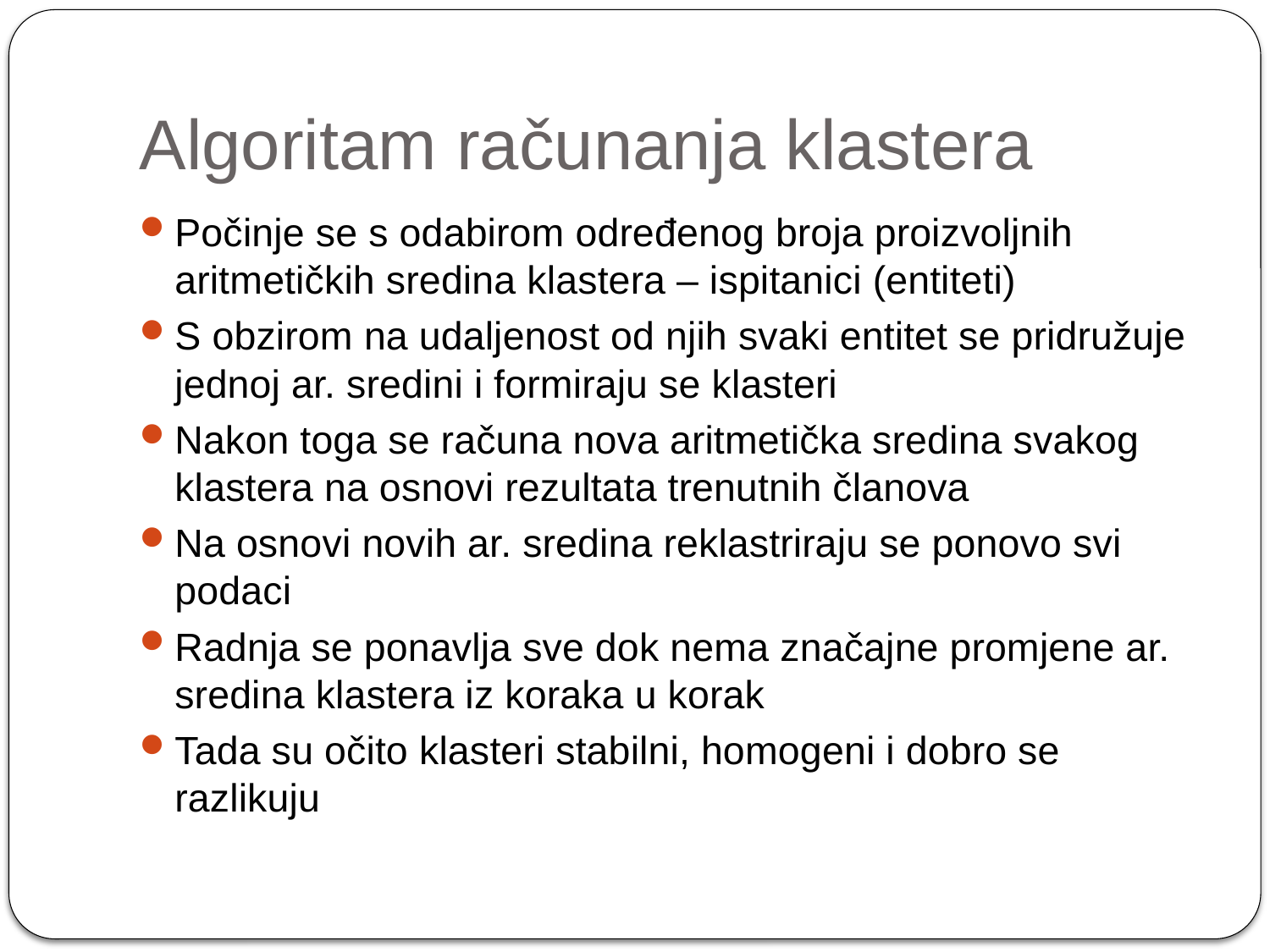

# Algoritam računanja klastera
Počinje se s odabirom određenog broja proizvoljnih aritmetičkih sredina klastera – ispitanici (entiteti)
S obzirom na udaljenost od njih svaki entitet se pridružuje jednoj ar. sredini i formiraju se klasteri
Nakon toga se računa nova aritmetička sredina svakog klastera na osnovi rezultata trenutnih članova
Na osnovi novih ar. sredina reklastriraju se ponovo svi podaci
Radnja se ponavlja sve dok nema značajne promjene ar. sredina klastera iz koraka u korak
Tada su očito klasteri stabilni, homogeni i dobro se razlikuju